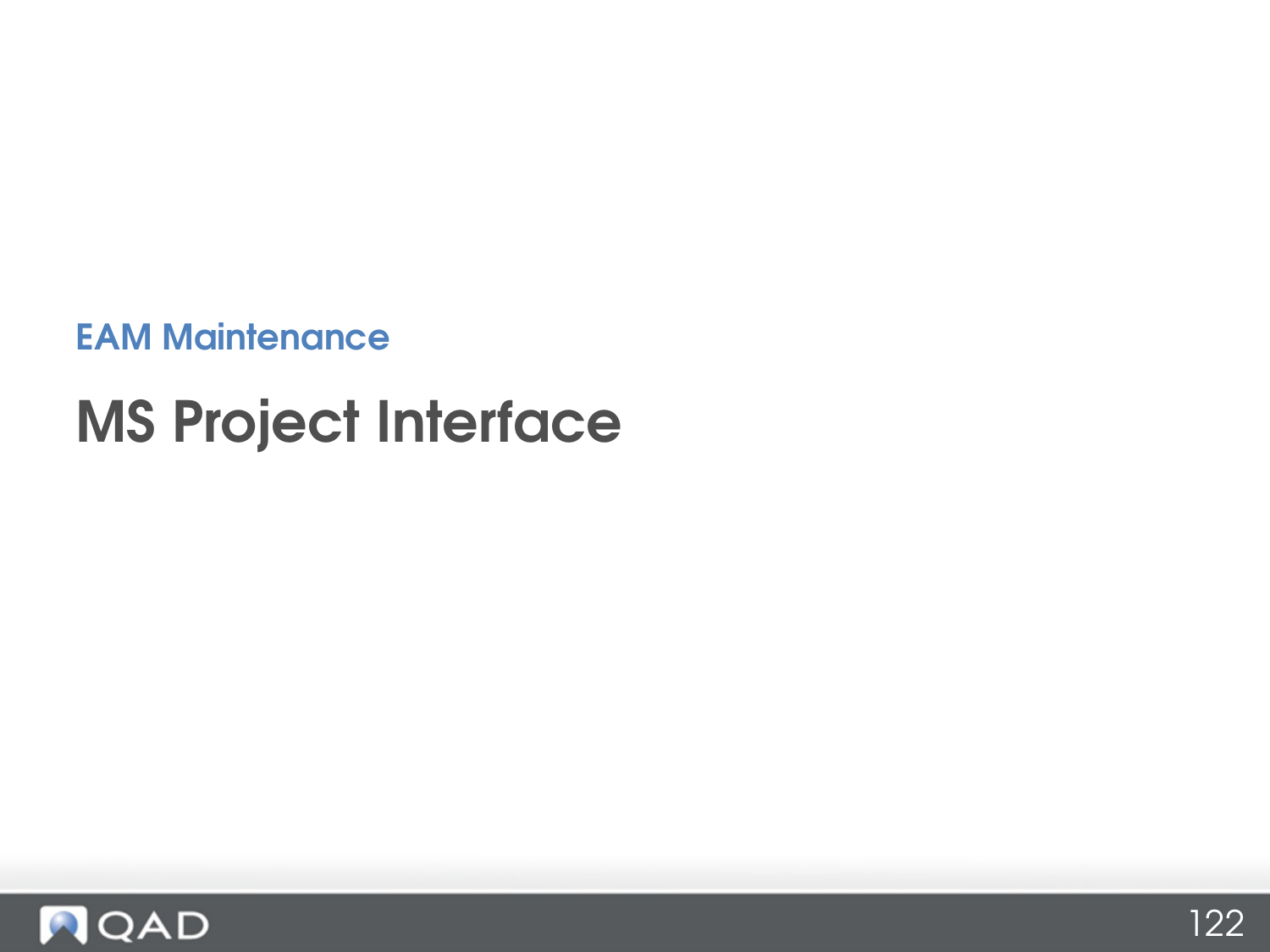

EAM Maintenance
# MS Project Interface

122